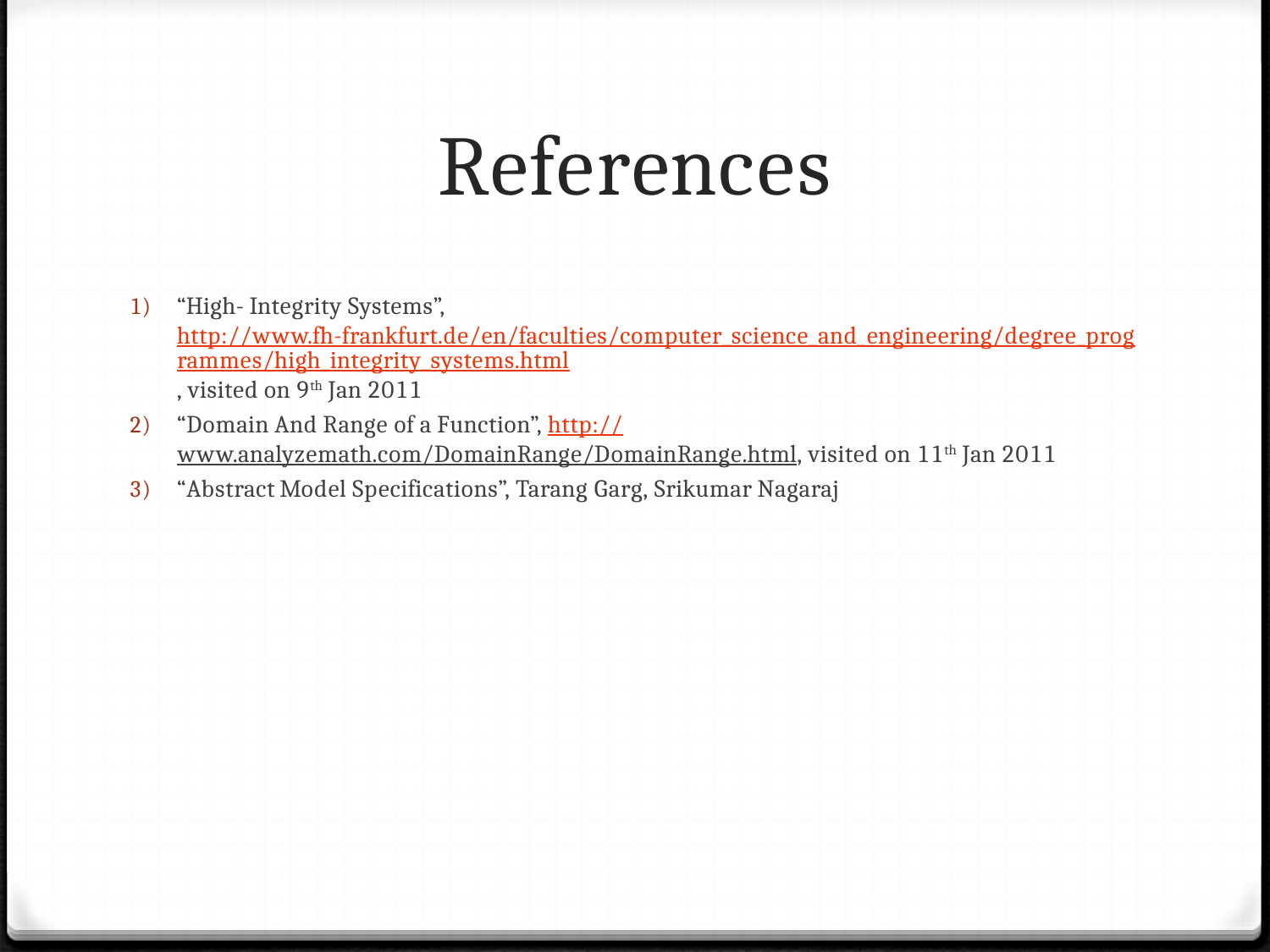

# References
“High- Integrity Systems”, http://www.fh-frankfurt.de/en/faculties/computer_science_and_engineering/degree_programmes/high_integrity_systems.html, visited on 9th Jan 2011
“Domain And Range of a Function”, http://www.analyzemath.com/DomainRange/DomainRange.html, visited on 11th Jan 2011
“Abstract Model Specifications”, Tarang Garg, Srikumar Nagaraj